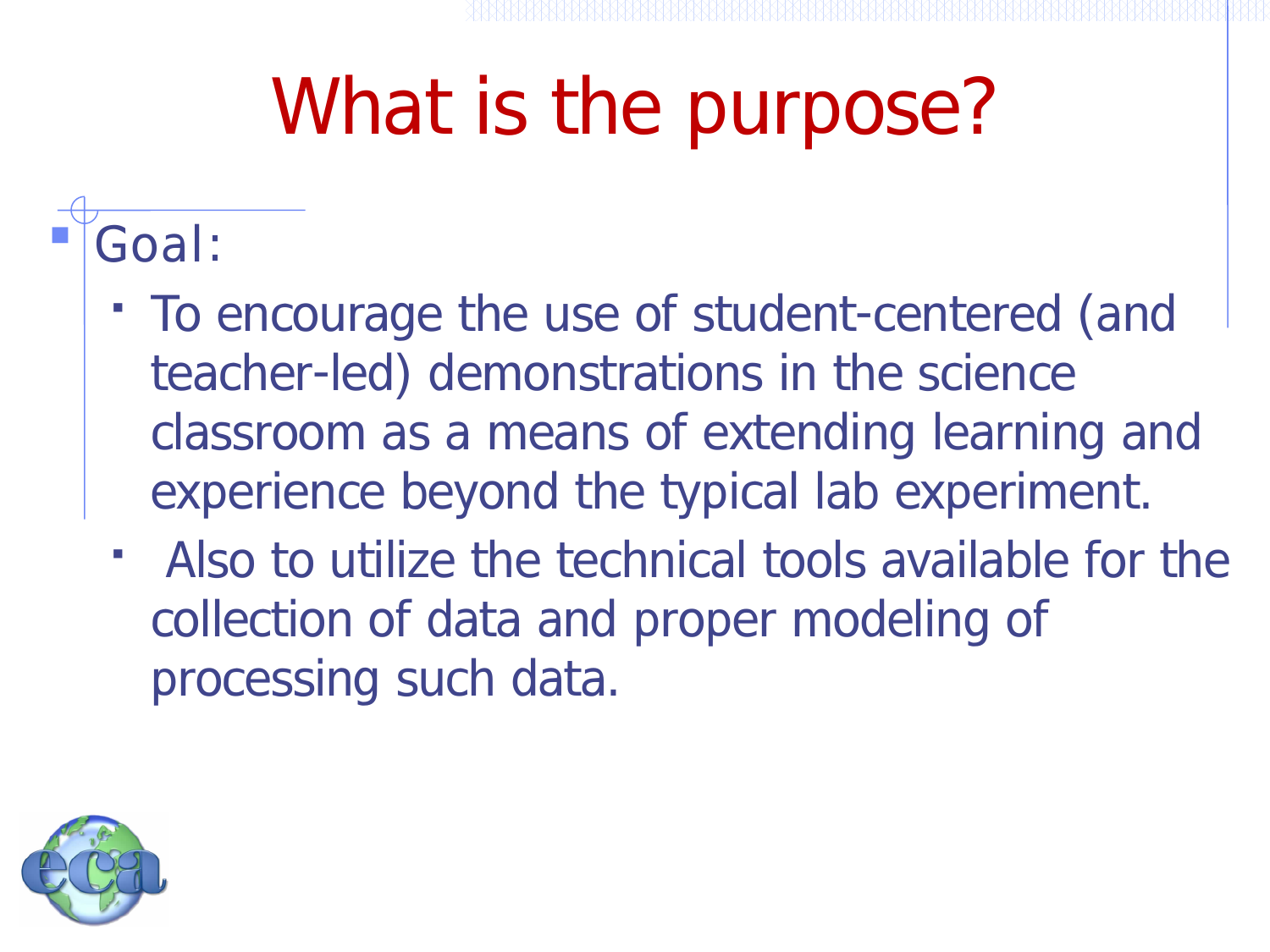

# What is the purpose?
Goal:
To encourage the use of student-centered (and teacher-led) demonstrations in the science classroom as a means of extending learning and experience beyond the typical lab experiment.
 Also to utilize the technical tools available for the collection of data and proper modeling of processing such data.